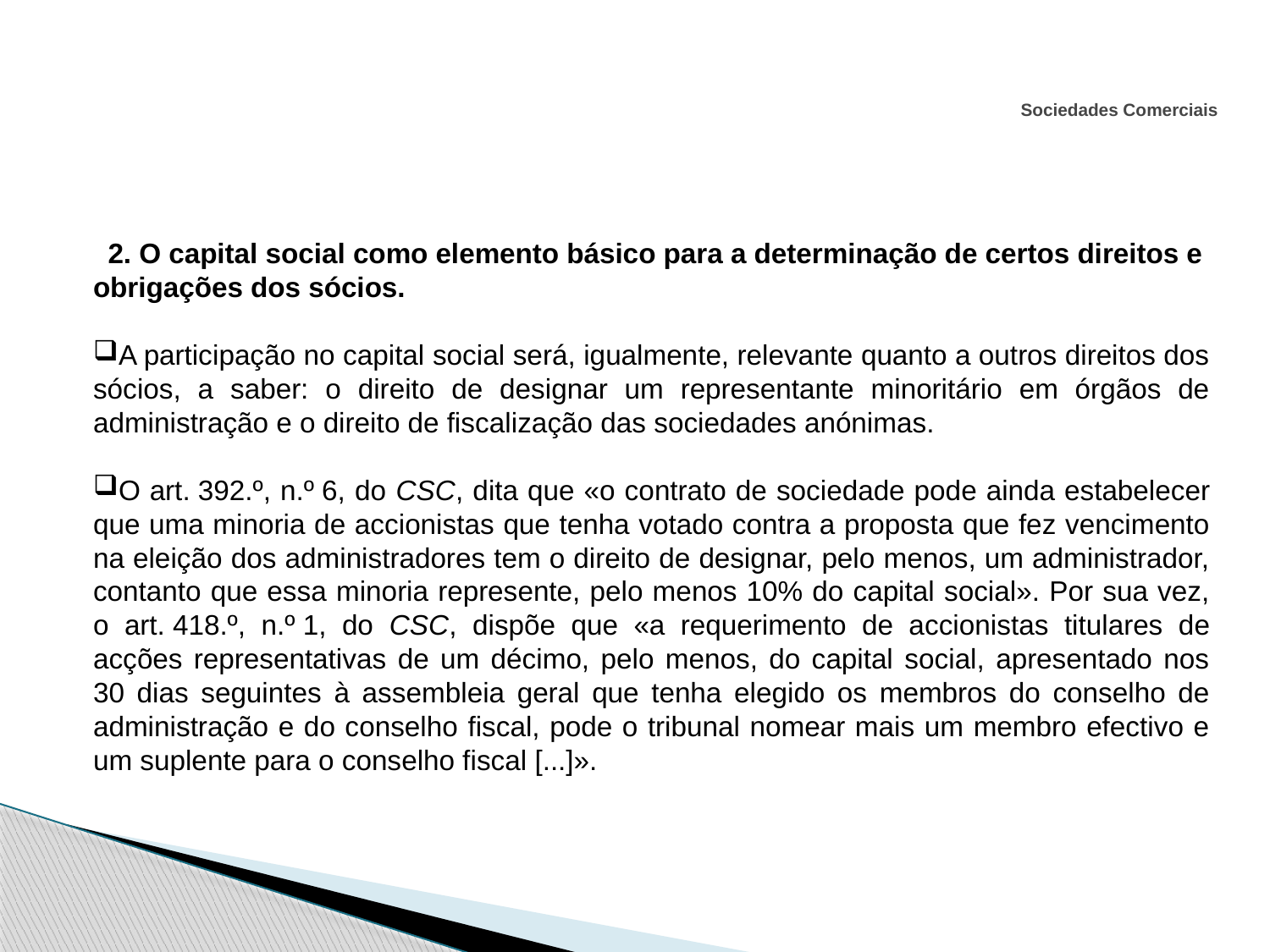

# Sociedades Comerciais
  2. O capital social como elemento básico para a determinação de certos direitos e obrigações dos sócios.

A participação no capital social será, igualmente, relevante quanto a outros direitos dos sócios, a saber: o direito de designar um representante minoritário em órgãos de administração e o direito de fiscalização das sociedades anónimas.

O art. 392.º, n.º 6, do CSC, dita que «o contrato de sociedade pode ainda estabelecer que uma minoria de accionistas que tenha votado contra a proposta que fez vencimento na eleição dos administradores tem o direito de designar, pelo menos, um administrador, contanto que essa minoria represente, pelo menos 10% do capital social». Por sua vez, o art. 418.º, n.º 1, do CSC, dispõe que «a requerimento de accionistas titulares de acções representativas de um décimo, pelo menos, do capital social, apresentado nos 30 dias seguintes à assembleia geral que tenha elegido os membros do conselho de administração e do conselho fiscal, pode o tribunal nomear mais um membro efectivo e um suplente para o conselho fiscal [...]».